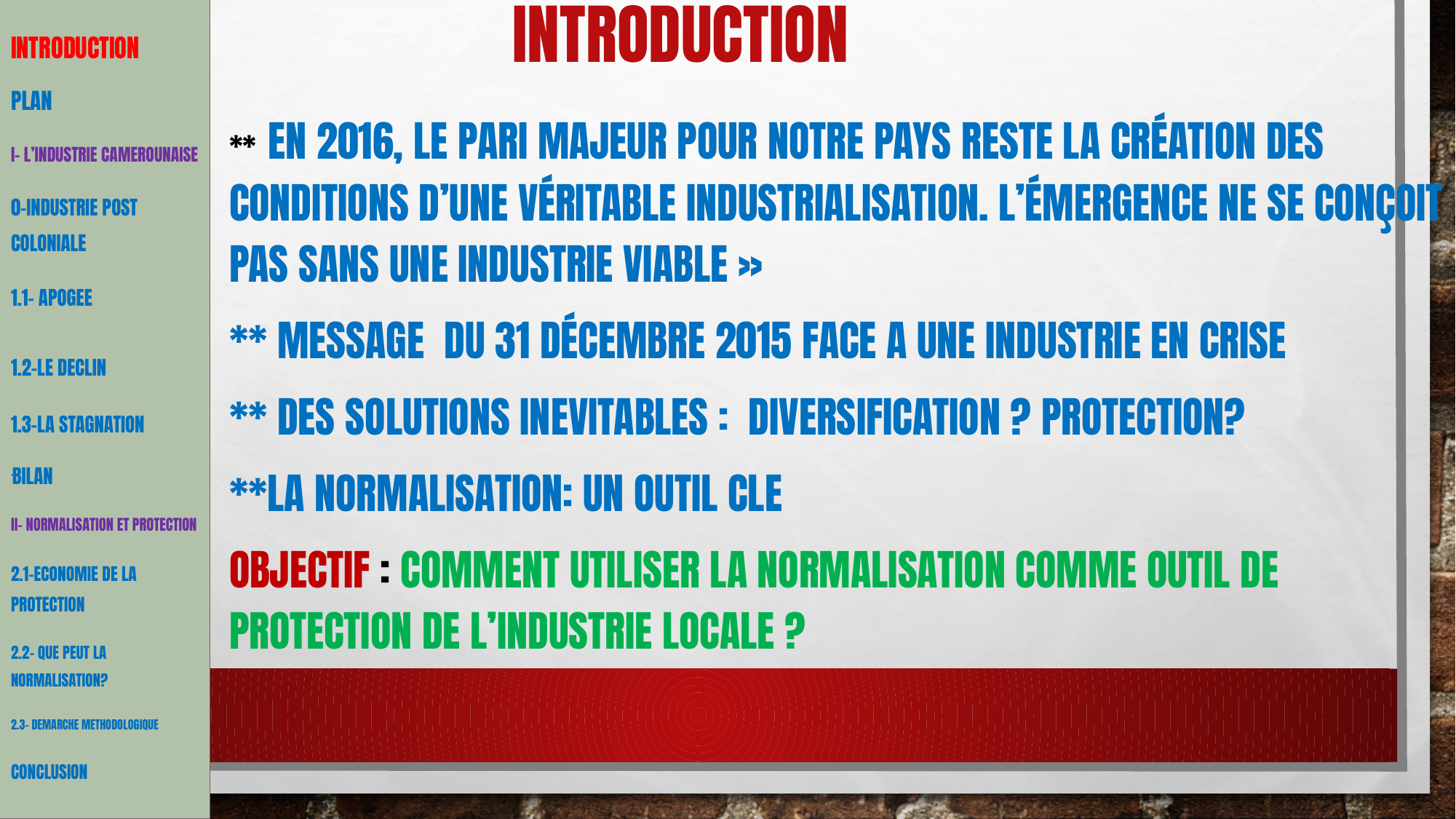

INTRODUCTION

PLAN

I- L’INDUSTRIE CAMEROUNAISE

0-Industrie post
colonialE

1.1- Apogee

1.2-Le declin

1.3-La Stagnation
BILAN

iI- NORMALISATION ET PROTECTION

2.1-economie de la protection

2.2- QUE PEUT LA
NORMALISATION?

2.3- DEMARCHE METHODOLOGIQUE

CONCLUSION
# INTRODUCTION
** En 2016, le pari majeur pour notre pays reste la création des conditions d’une véritable industrialisation. L’émergence ne se conçoit pas sans une industrie viable »
** MESSAGE  DU 31 décembre 2015 FACE A UNE INDUSTRIE EN CRISE
** Des solutions INEVITABLES :  DIVERSIFICATION ? PROTECTION?
**LA NORMALISATION: UN OUTIL CLE
OBJECTIF : COMMENT UTILISER LA NORMALISATION COMME OUTIL DE PROTECTION DE L’INDUSTRIE LOCALE ?